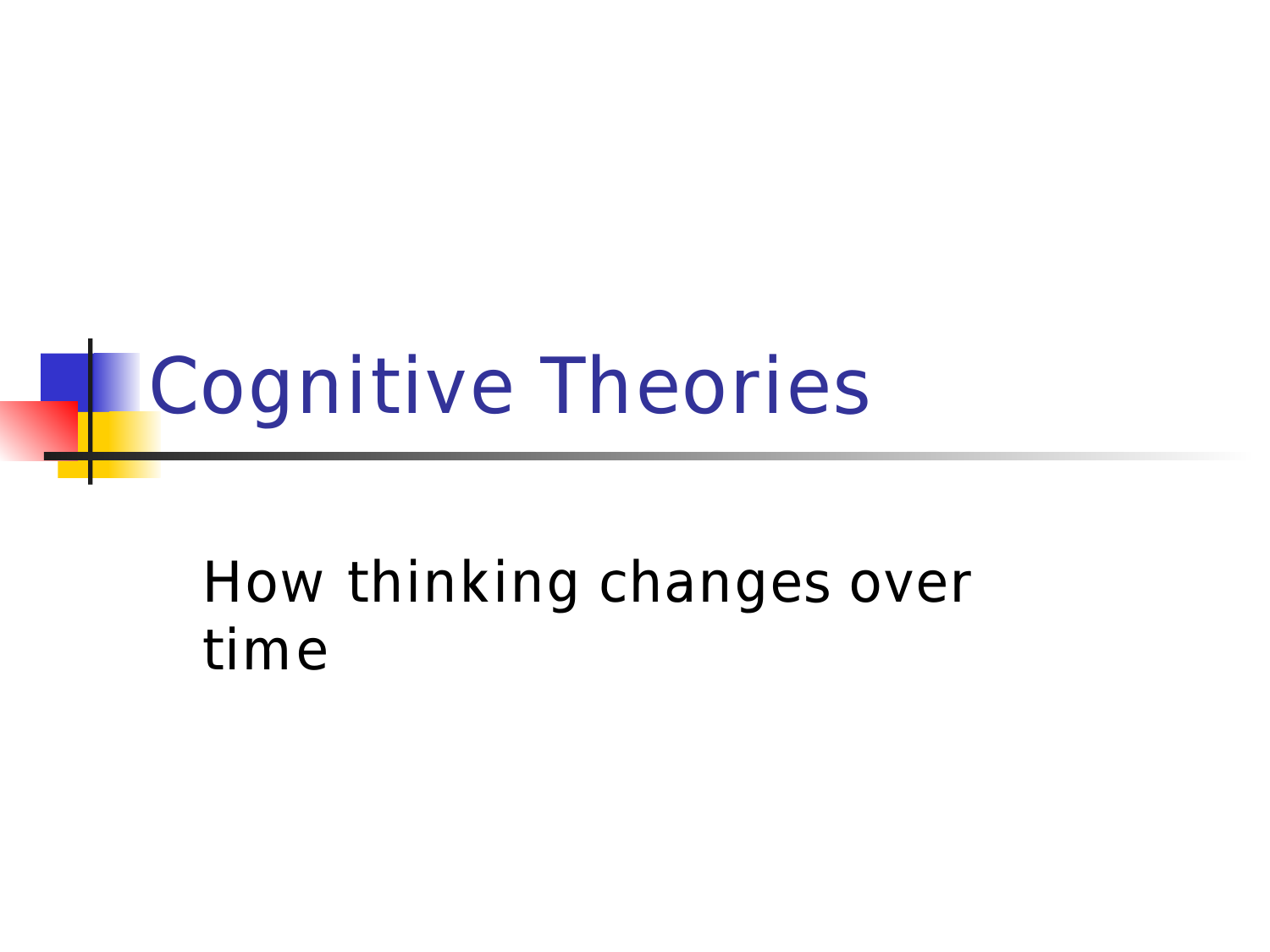

# Cognitive Theories
How thinking changes over time